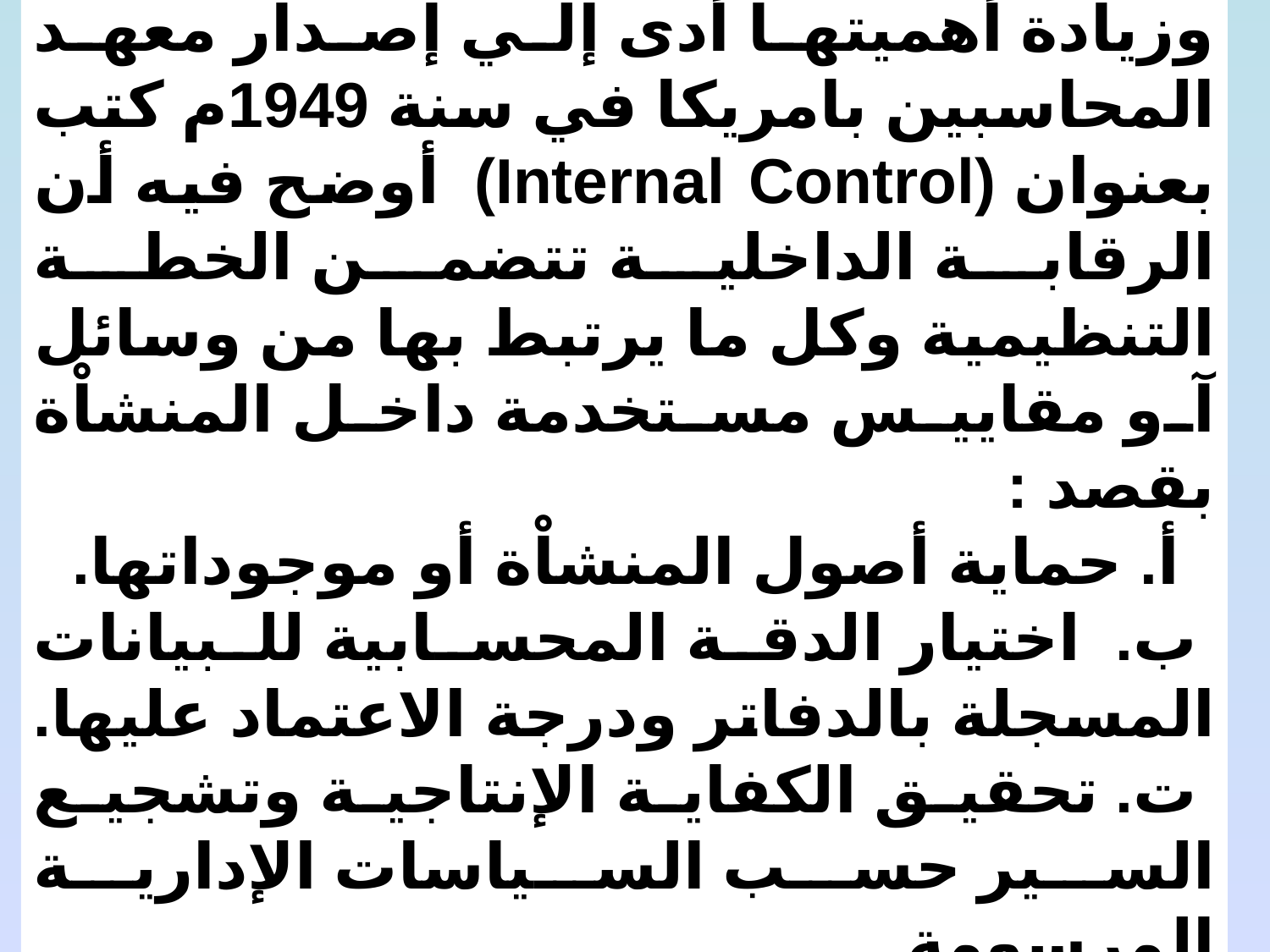

لكن اتساع نطاق الرقابة الداخلية وزيادة أهميتها أدى إلي إصدار معهد المحاسبين بامريكا في سنة 1949م كتب بعنوان (Internal Control)  أوضح فيه أن الرقابة الداخلية تتضمن الخطة التنظيمية وكل ما يرتبط بها من وسائل آو مقاييس مستخدمة داخل المنشاْة بقصد :
  أ. حماية أصول المنشاْة أو موجوداتها.
 ب.  اختيار الدقة المحسابية للبيانات المسجلة بالدفاتر ودرجة الاعتماد عليها.
 ت. تحقيق الكفاية الإنتاجية وتشجيع السير حسب السياسات الإدارية المرسومة.